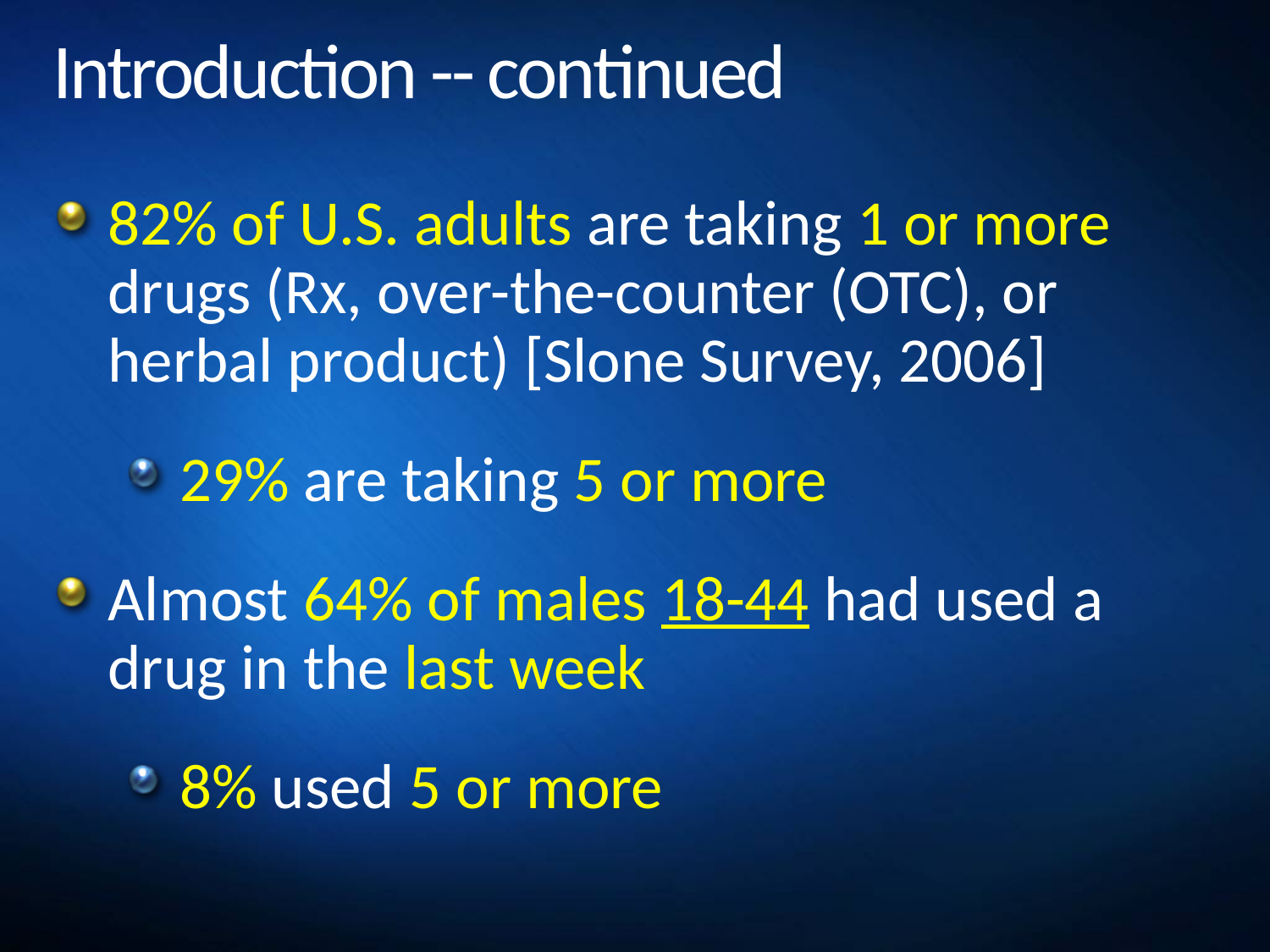

# Introduction -- continued
82% of U.S. adults are taking 1 or more drugs (Rx, over-the-counter (OTC), or herbal product) [Slone Survey, 2006]

29% are taking 5 or more

Almost 64% of males 18-44 had used a drug in the last week

8% used 5 or more